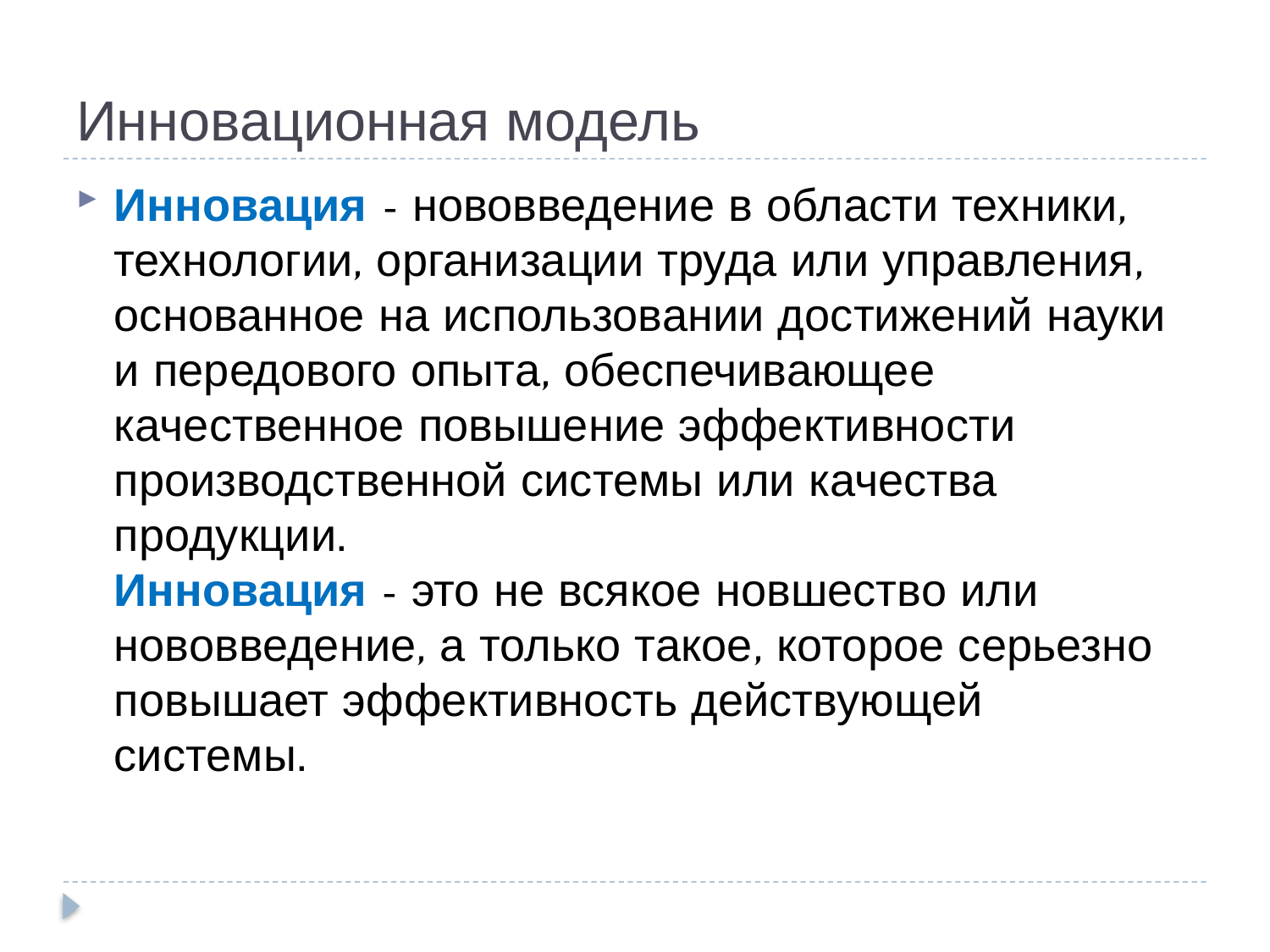

# Инновационная модель
Инновация - нововведение в области техники, технологии, организации труда или управления, основанное на использовании достижений науки и передового опыта, обеспечивающее качественное повышение эффективности производственной системы или качества продукции.
Инновация - это не всякое новшество или нововведение, а только такое, которое серьезно повышает эффективность действующей системы.